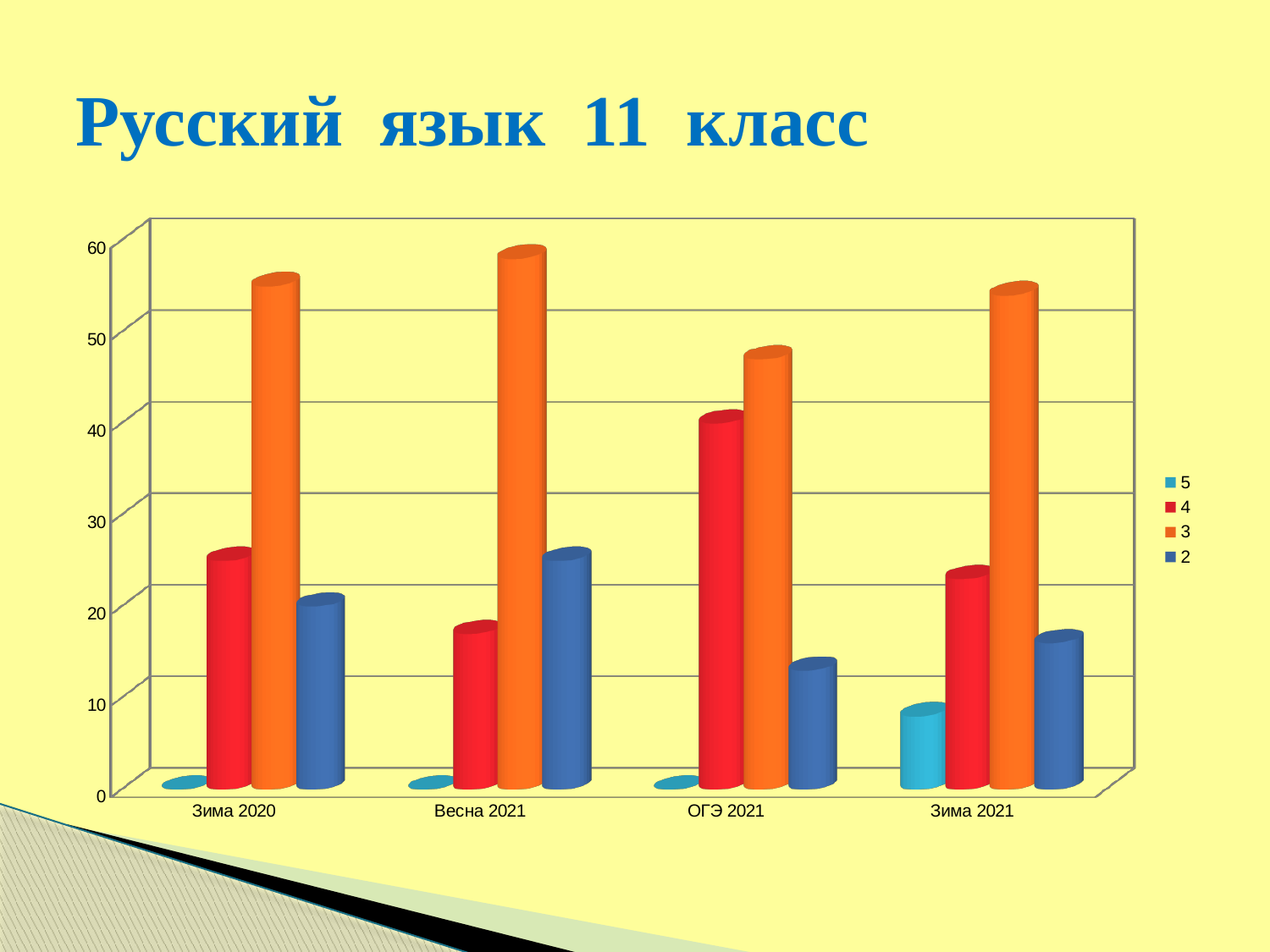

# Русский  язык  11  класс

[unsupported chart]